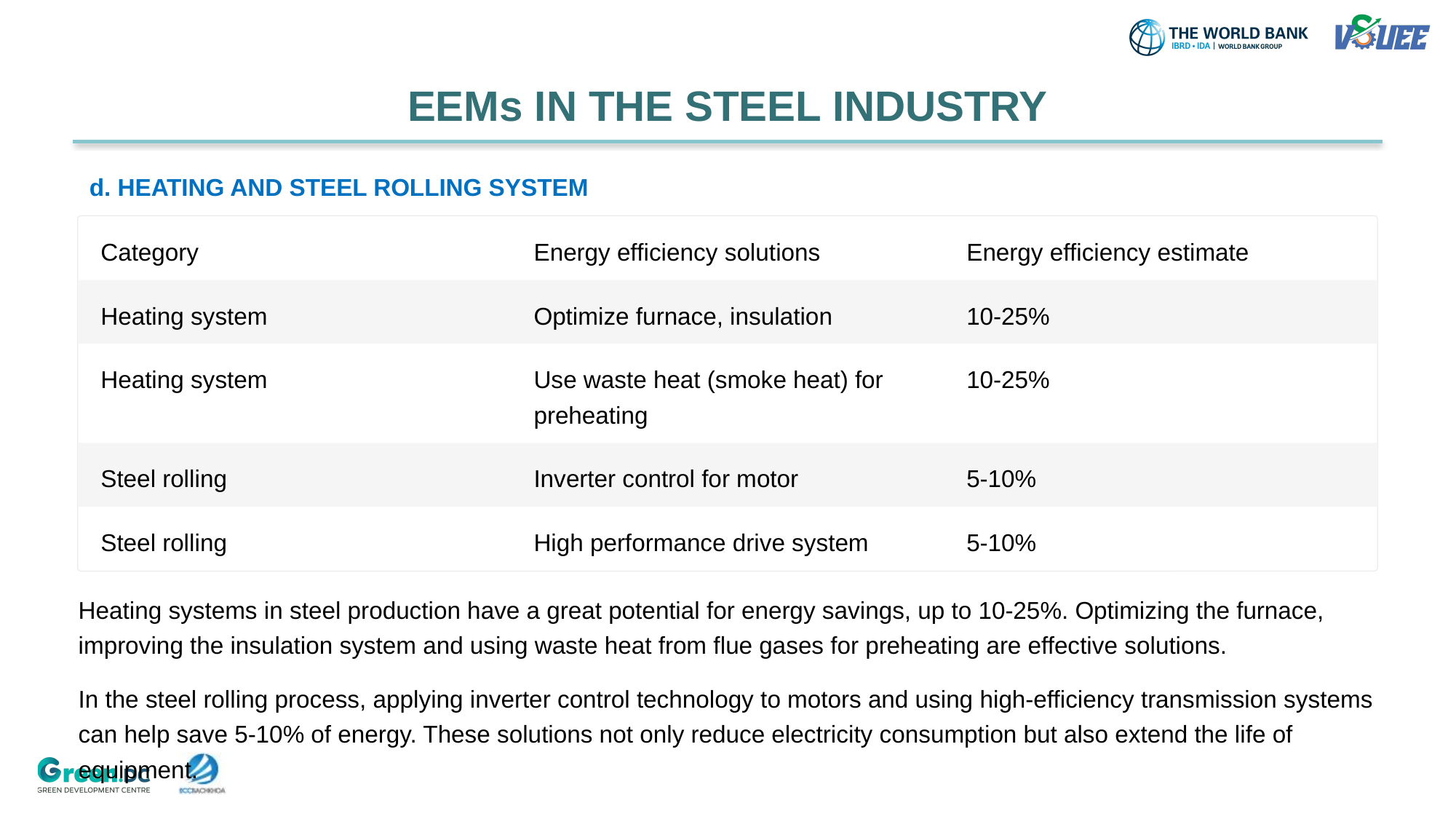

# EEMs IN THE STEEL INDUSTRY
d. HEATING AND STEEL ROLLING SYSTEM

Category
Energy efficiency solutions
Energy efficiency estimate

Heating system
Optimize furnace, insulation
10-25%

Heating system
10-25%
Use waste heat (smoke heat) for preheating

Steel rolling
Inverter control for motor
5-10%

Steel rolling
High performance drive system
5-10%
Heating systems in steel production have a great potential for energy savings, up to 10-25%. Optimizing the furnace, improving the insulation system and using waste heat from flue gases for preheating are effective solutions.
In the steel rolling process, applying inverter control technology to motors and using high-efficiency transmission systems can help save 5-10% of energy. These solutions not only reduce electricity consumption but also extend the life of equipment.